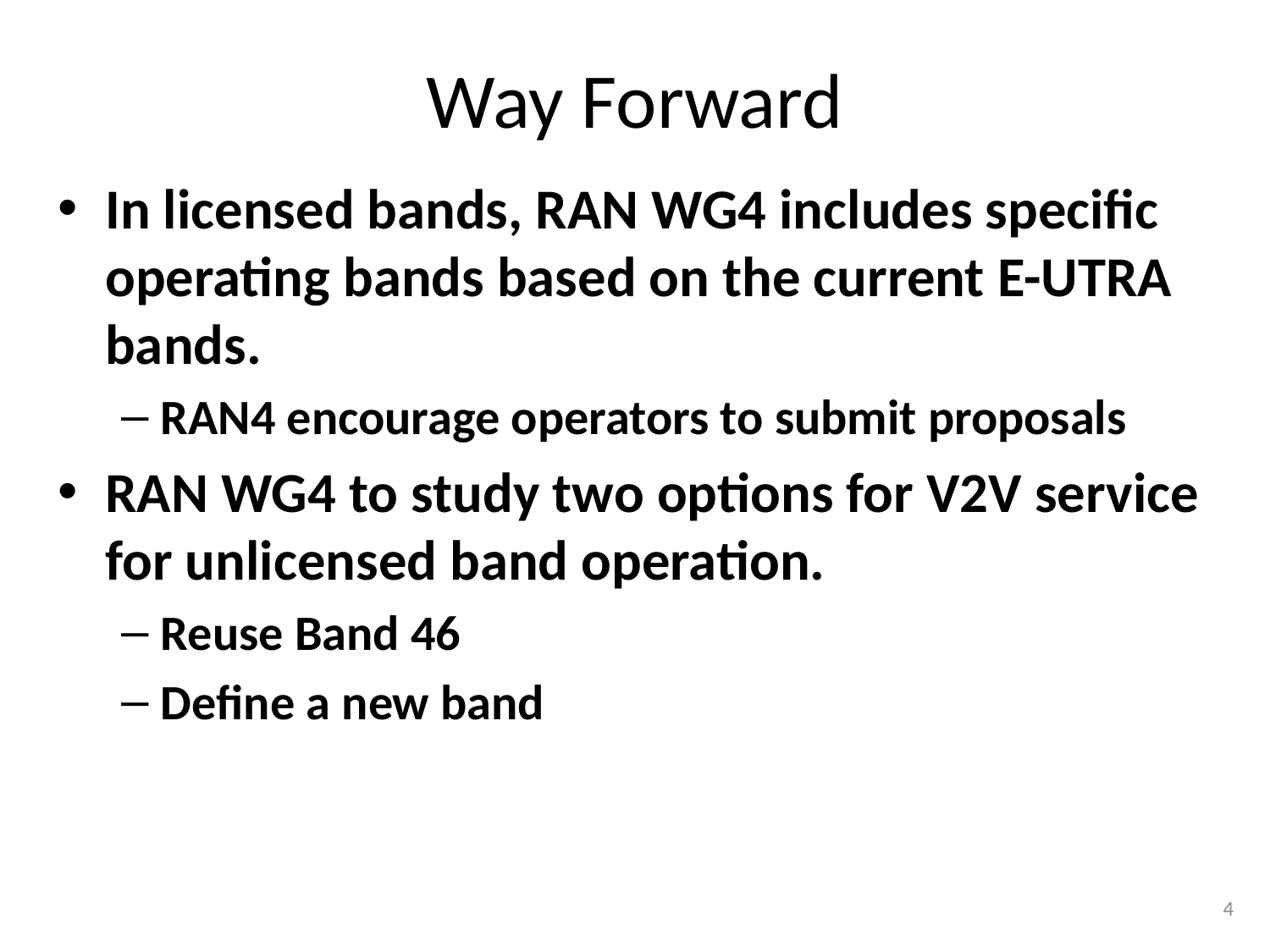

# Way Forward
In licensed bands, RAN WG4 includes specific operating bands based on the current E-UTRA bands.
RAN4 encourage operators to submit proposals
RAN WG4 to study two options for V2V service for unlicensed band operation.
Reuse Band 46
Define a new band

4